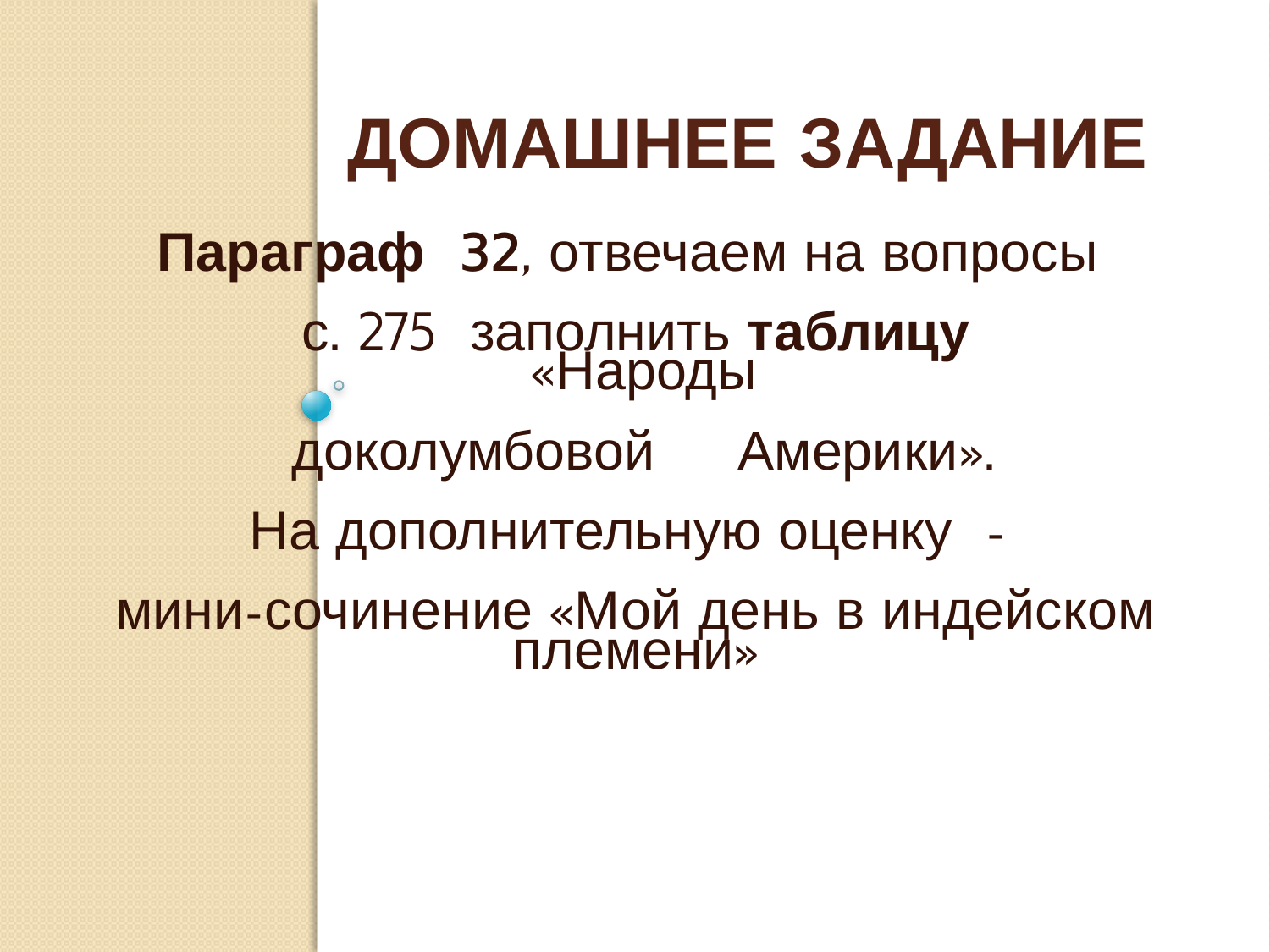

# Домашнее задание
Параграф  32, отвечаем на вопросы

с. 275  заполнить таблицу
 «Народы

 доколумбовой     Америки».

На дополнительную оценку  -

мини-сочинение «Мой день в индейском племени»